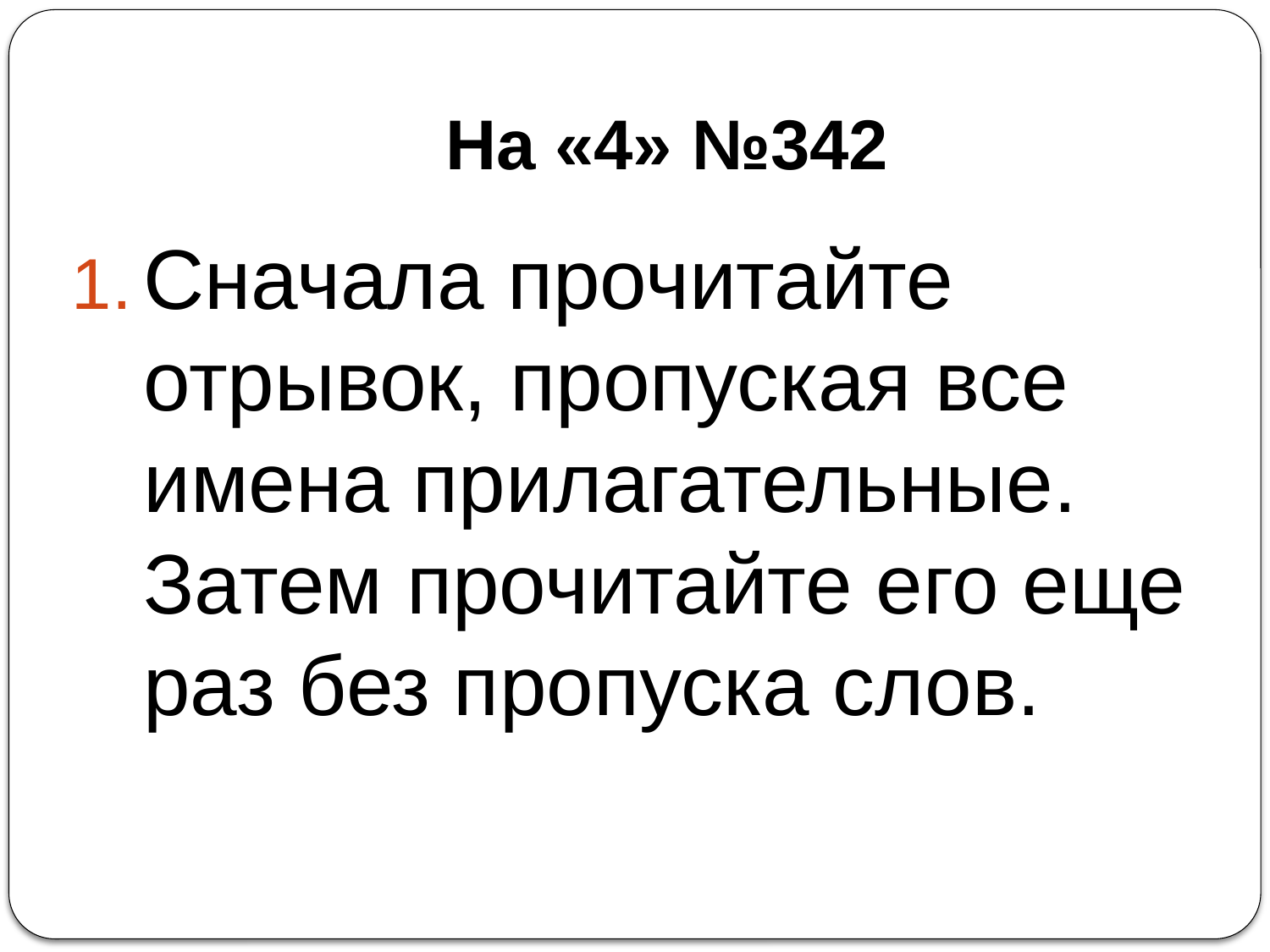

# На «4» №342
Сначала прочитайте отрывок, пропуская все имена прилагательные. Затем прочитайте его еще раз без пропуска слов.